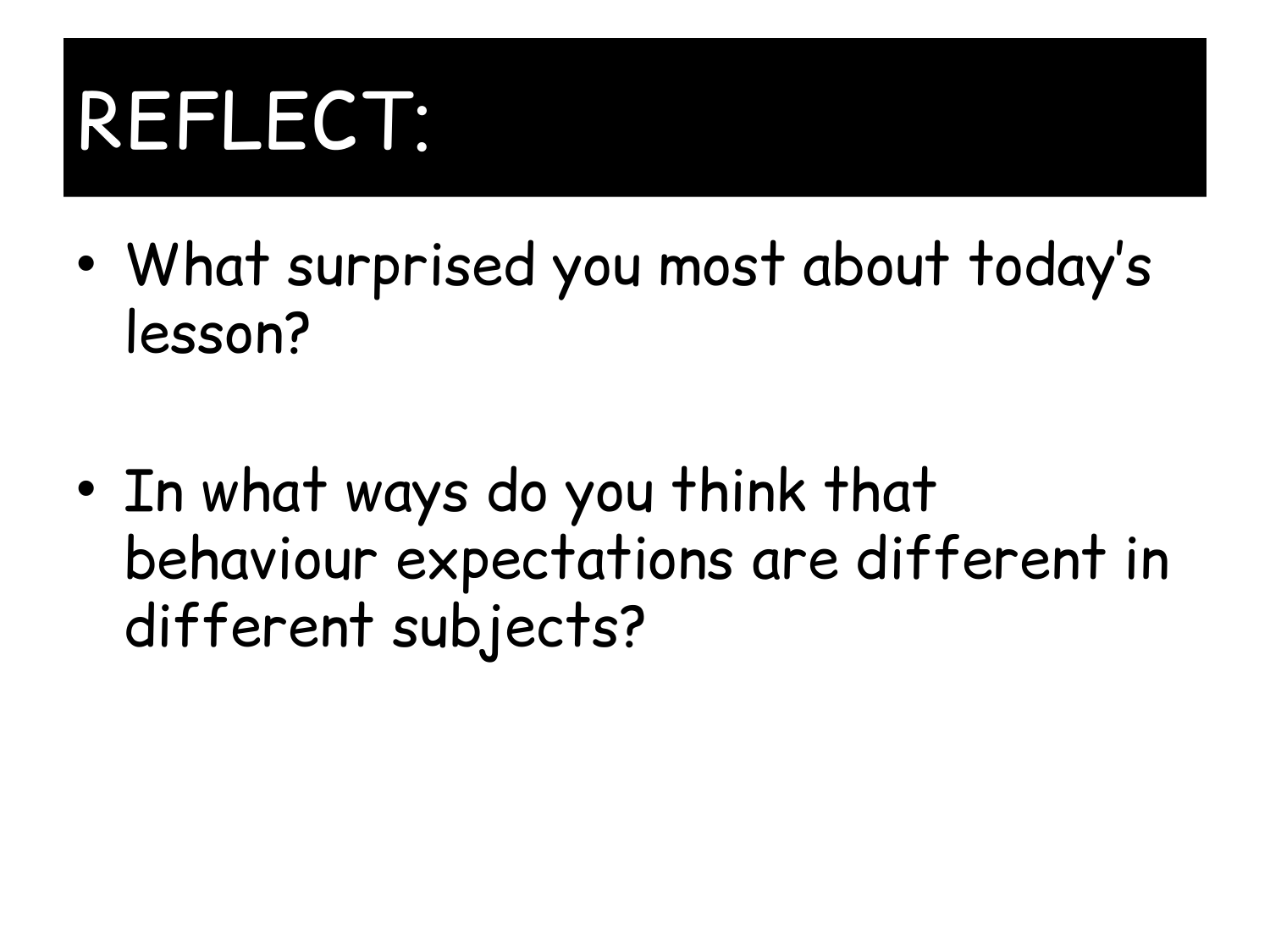

# REFLECT:
What surprised you most about today’s lesson?

In what ways do you think that behaviour expectations are different in different subjects?